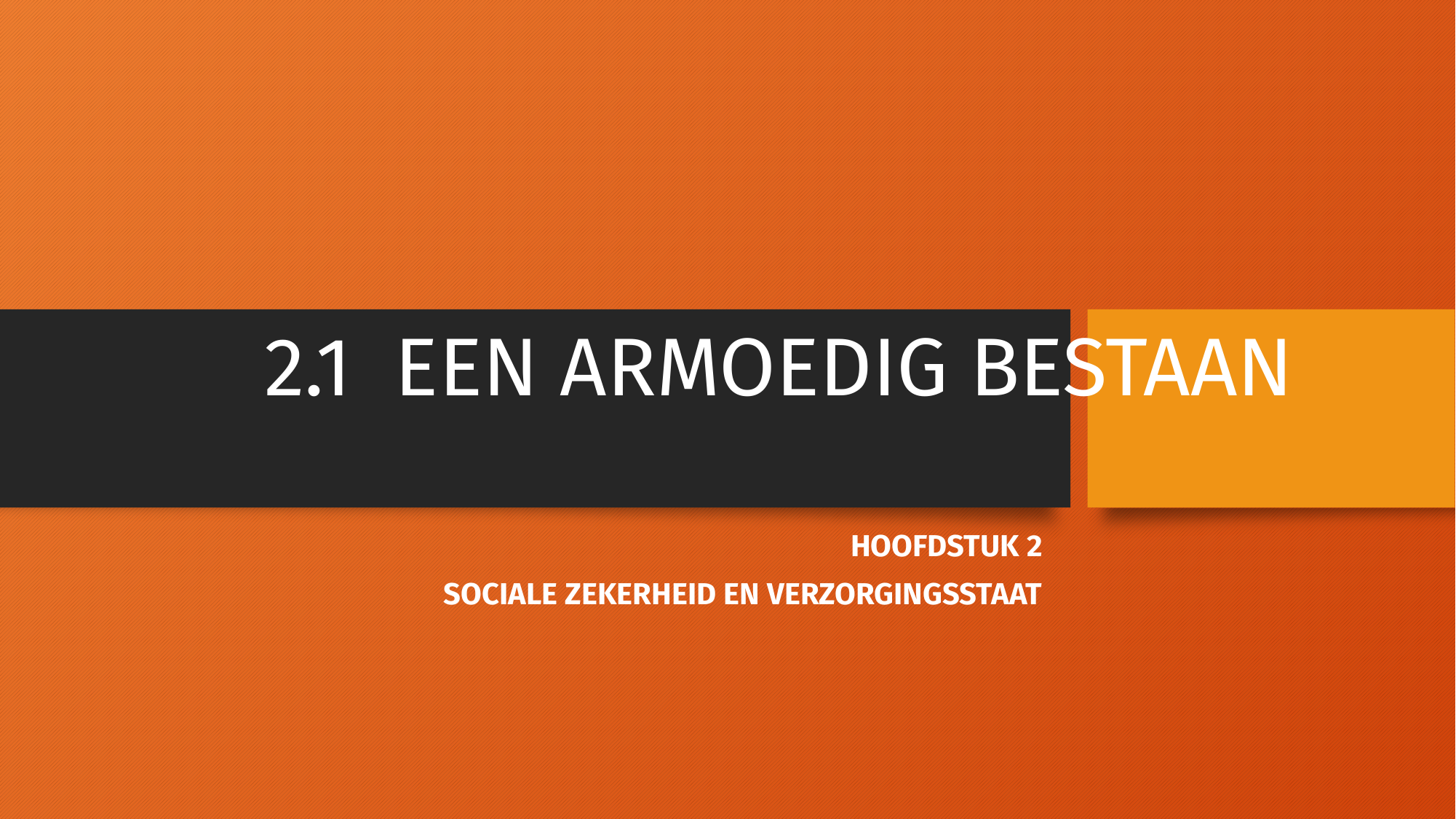

# 2.1  EEN ARMOEDIG BESTAAN
HOOFDSTUK 2
SOCIALE ZEKERHEID EN VERZORGINGSSTAAT